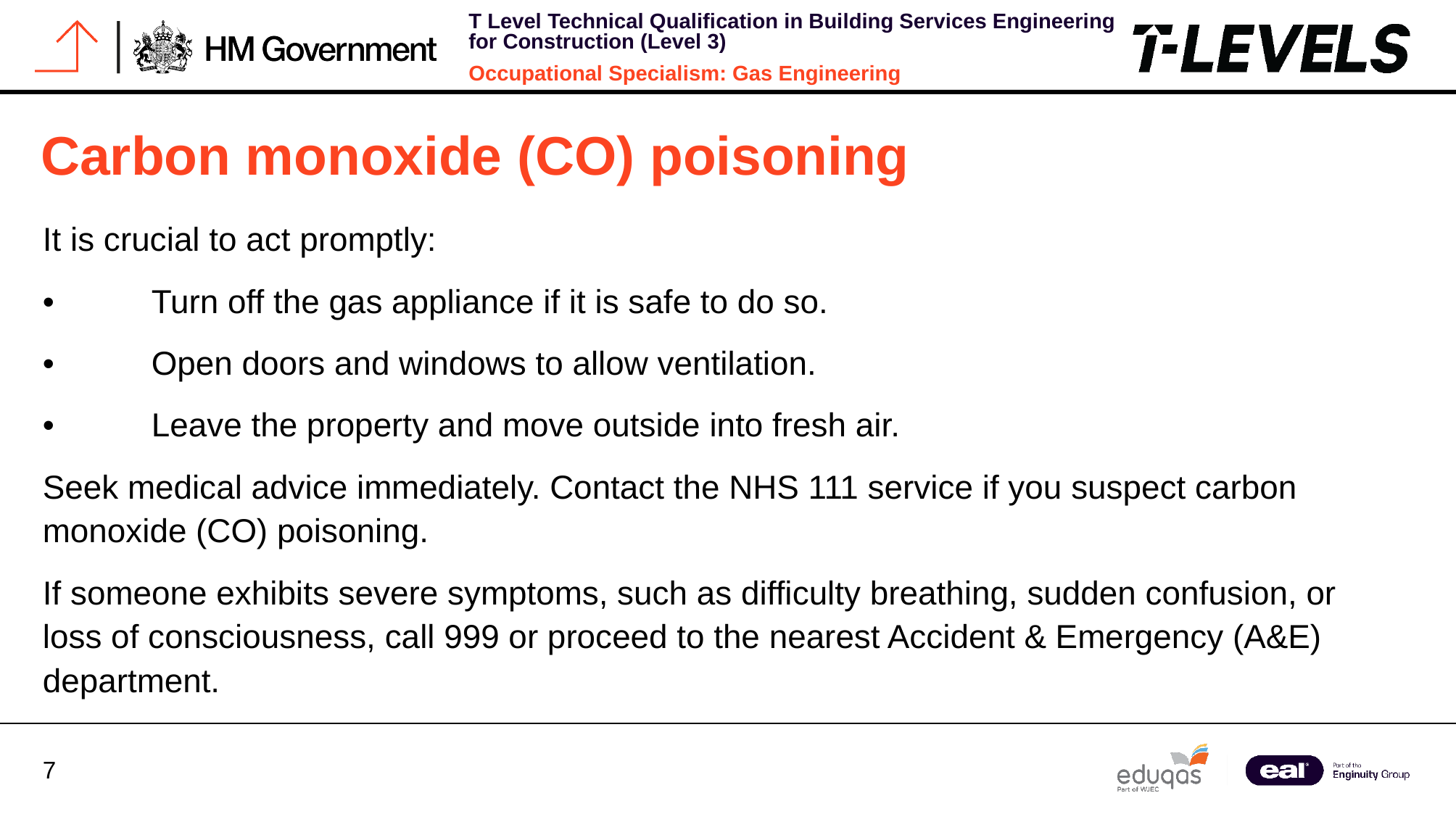

Carbon monoxide (CO) poisoning
It is crucial to act promptly:
•	Turn off the gas appliance if it is safe to do so.
•	Open doors and windows to allow ventilation.
•	Leave the property and move outside into fresh air.
Seek medical advice immediately. Contact the NHS 111 service if you suspect carbon monoxide (CO) poisoning.
If someone exhibits severe symptoms, such as difficulty breathing, sudden confusion, or loss of consciousness, call 999 or proceed to the nearest Accident & Emergency (A&E) department.